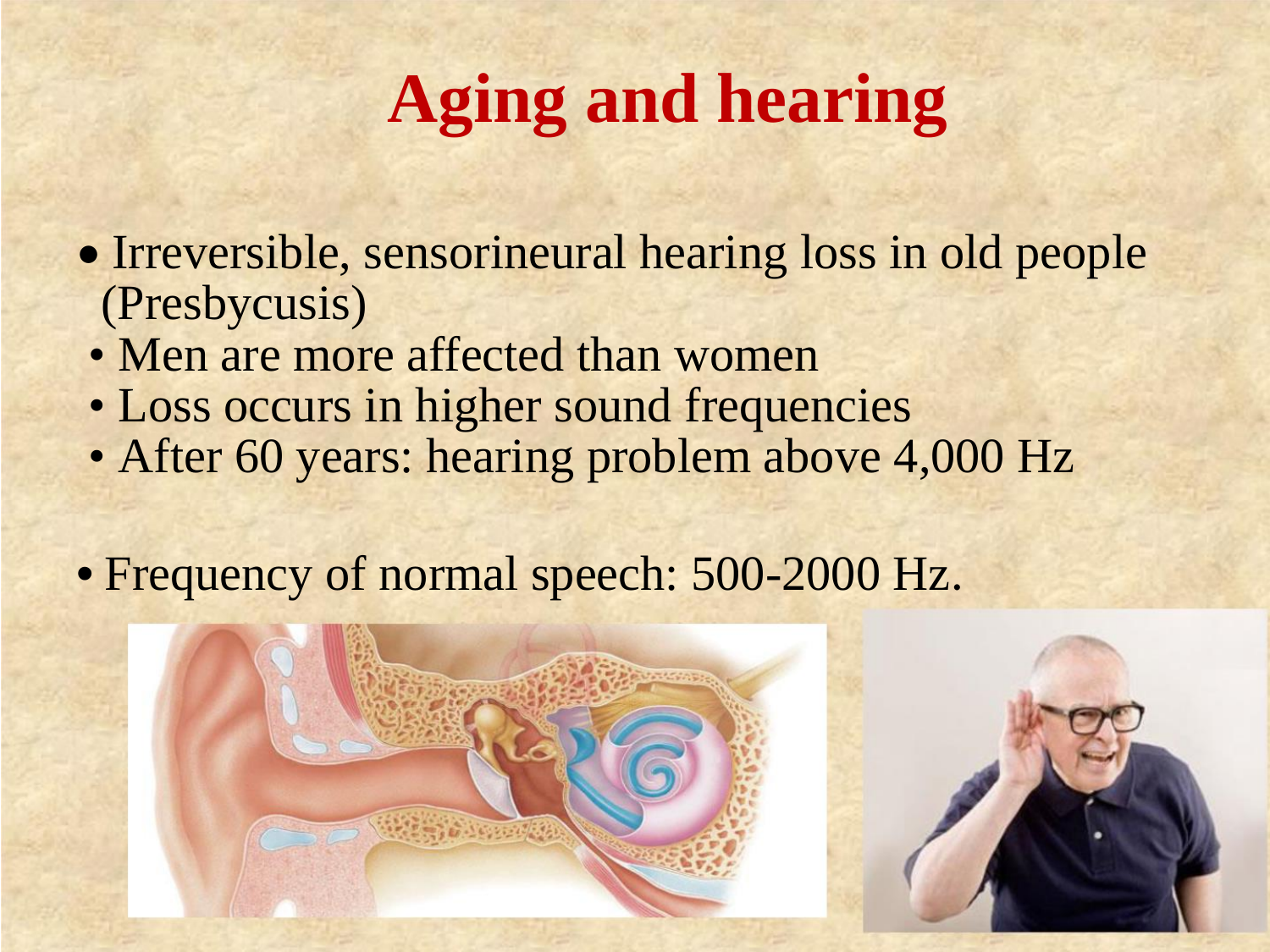

Aging and hearing
• Irreversible, sensorineural hearing loss in old people
  (Presbycusis)
 • Men are more affected than women
 • Loss occurs in higher sound frequencies
 • After 60 years: hearing problem above 4,000 Hz
• Frequency of normal speech: 500-2000 Hz.